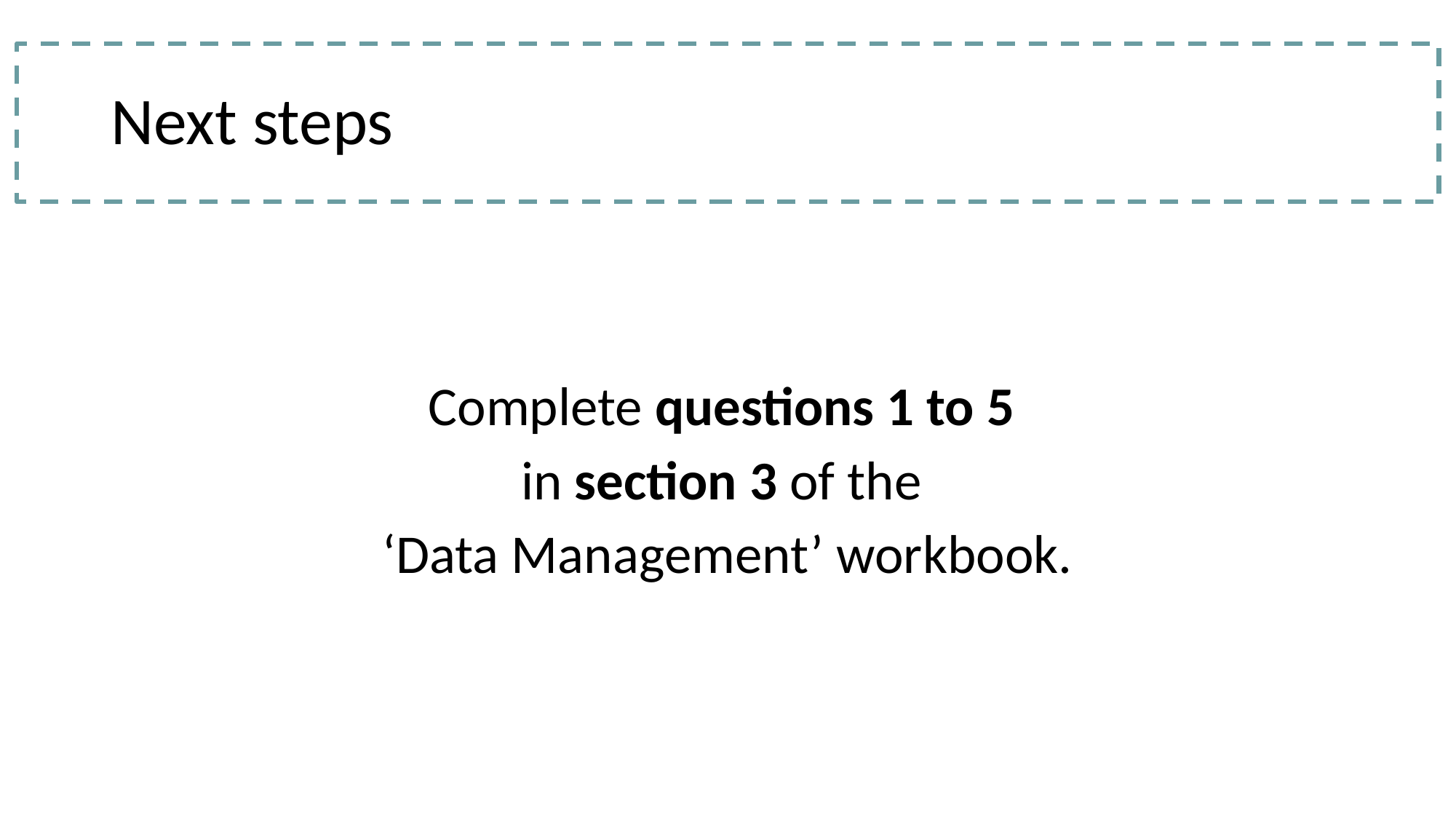

# Next steps

Complete questions 1 to 5
in section 3 of the
‘Data Management’ workbook.